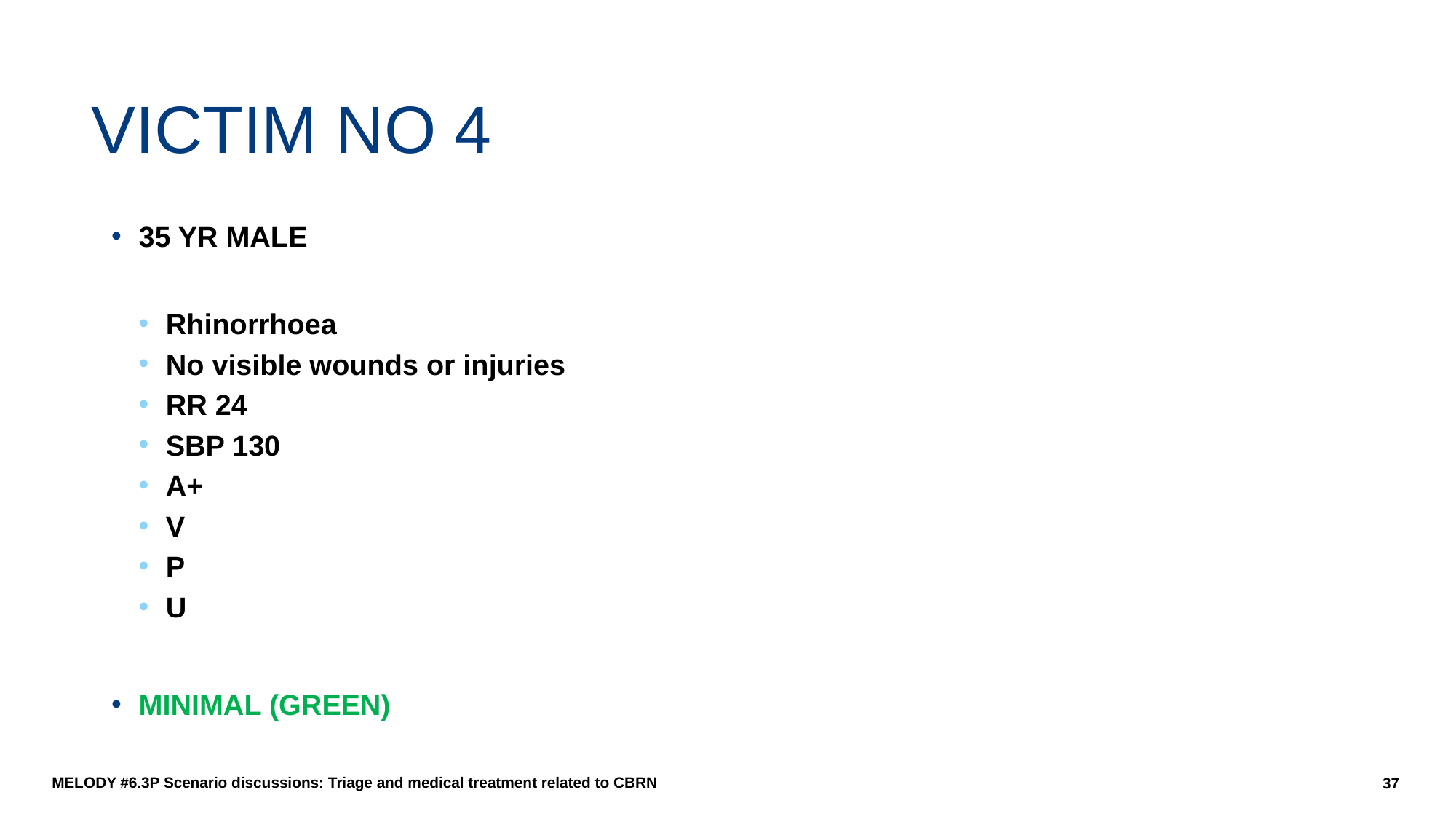

# VICTIM NO 4
35 YR MALE

Rhinorrhoea
No visible wounds or injuries
RR 24
SBP 130
A+
V
P
U

MINIMAL (GREEN)

MELODY #6.3P Scenario discussions: Triage and medical treatment related to CBRN
37